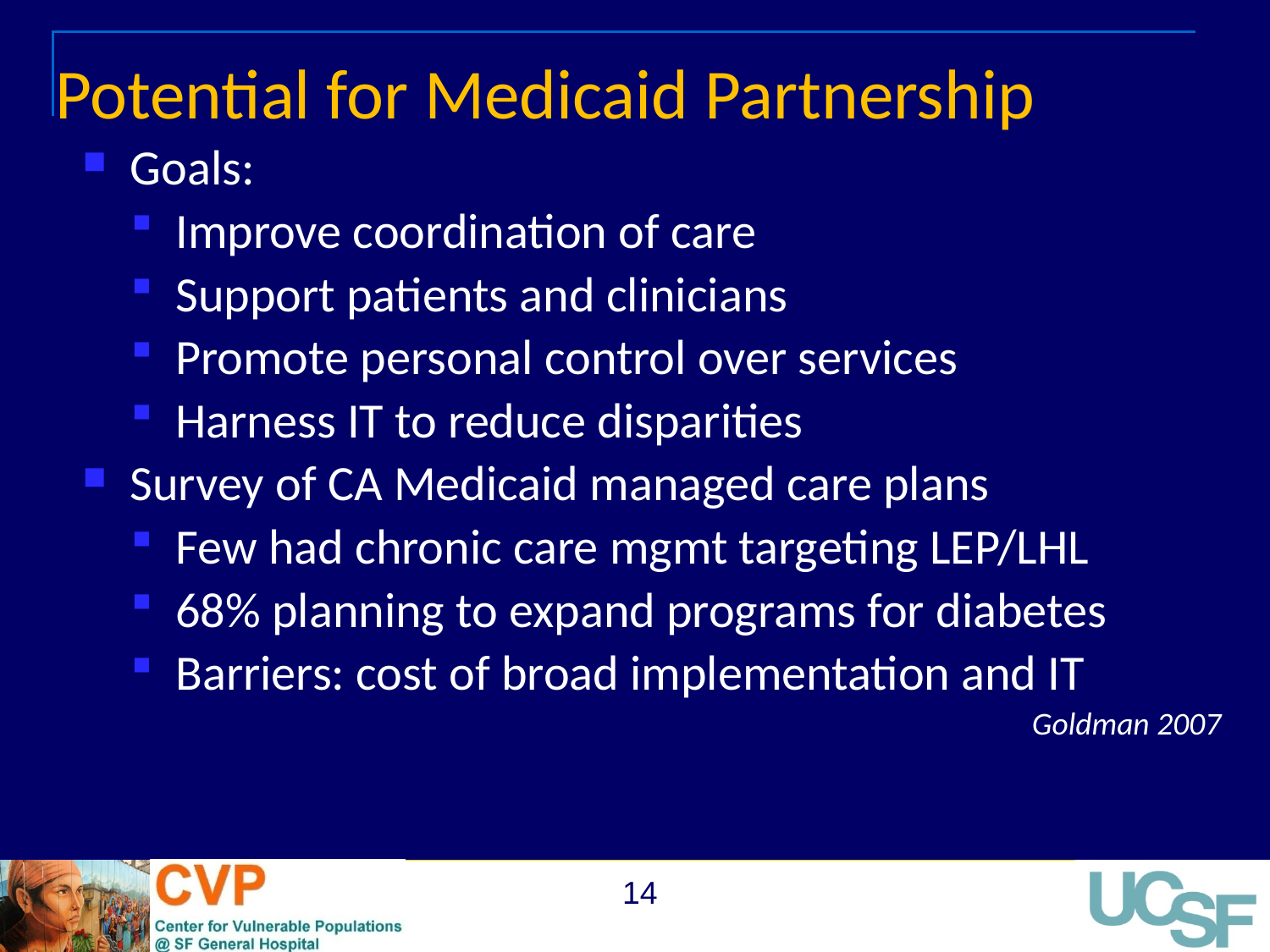

# Potential for Medicaid Partnership
Goals:
Improve coordination of care
Support patients and clinicians
Promote personal control over services
Harness IT to reduce disparities
Survey of CA Medicaid managed care plans
Few had chronic care mgmt targeting LEP/LHL
68% planning to expand programs for diabetes
Barriers: cost of broad implementation and IT
Goldman 2007